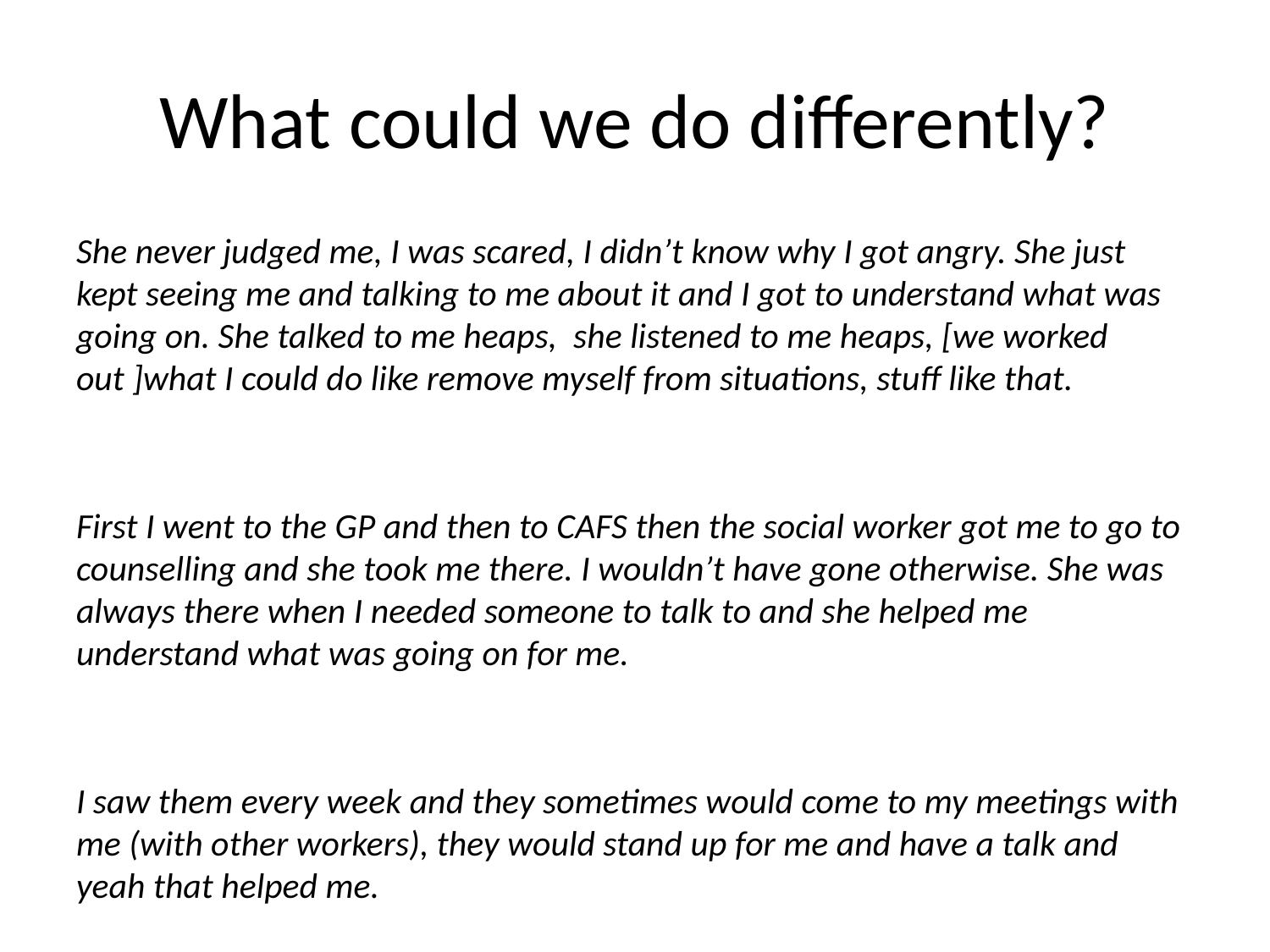

# What could we do differently?
She never judged me, I was scared, I didn’t know why I got angry. She just kept seeing me and talking to me about it and I got to understand what was going on. She talked to me heaps,  she listened to me heaps, [we worked out ]what I could do like remove myself from situations, stuff like that.

First I went to the GP and then to CAFS then the social worker got me to go to counselling and she took me there. I wouldn’t have gone otherwise. She was always there when I needed someone to talk to and she helped me understand what was going on for me.

I saw them every week and they sometimes would come to my meetings with me (with other workers), they would stand up for me and have a talk and yeah that helped me.